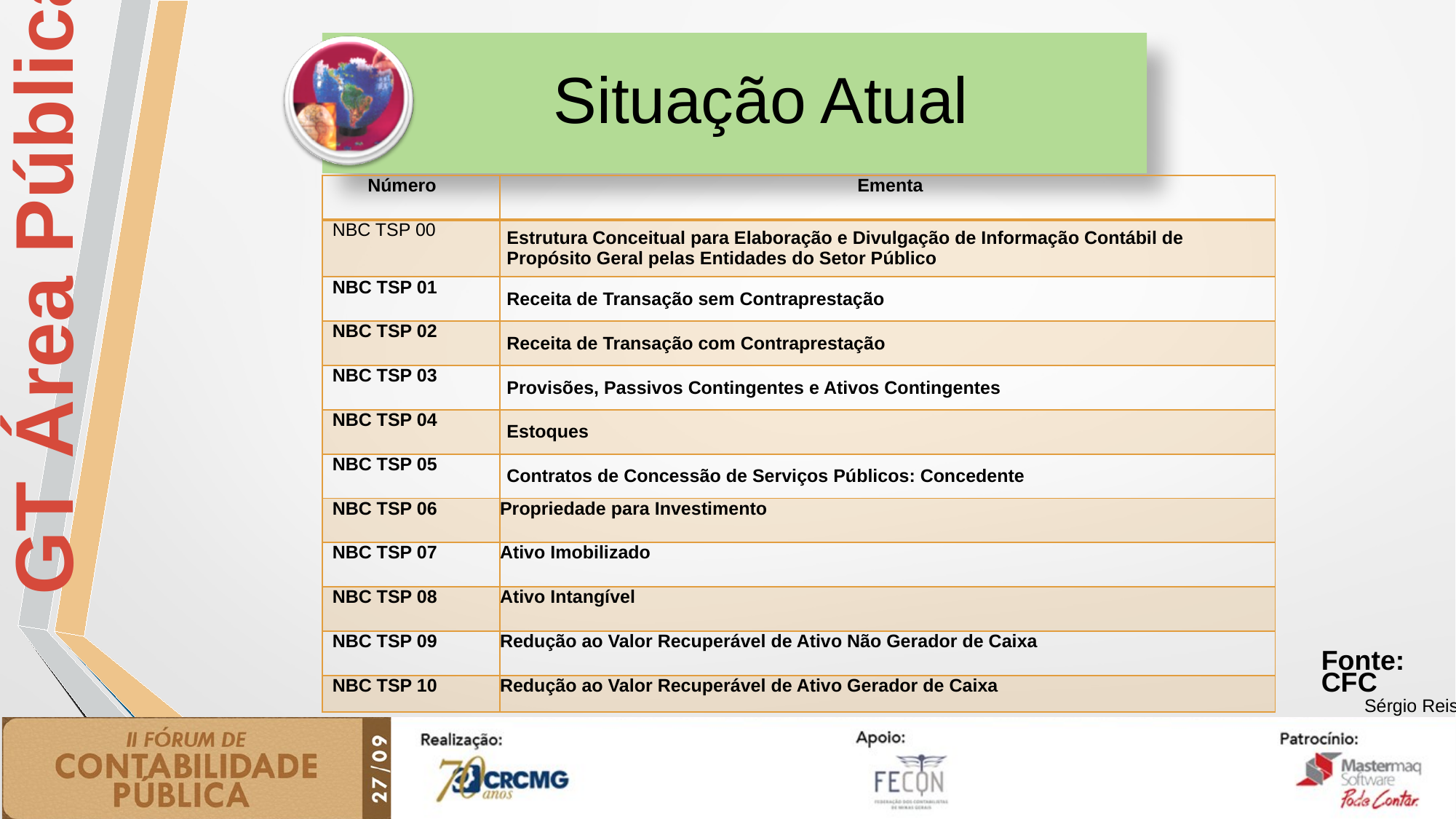

Situação Atual
| Número | Ementa |
| --- | --- |
| NBC TSP 00 | Estrutura Conceitual para Elaboração e Divulgação de Informação Contábil de Propósito Geral pelas Entidades do Setor Público |
| NBC TSP 01 | Receita de Transação sem Contraprestação |
| NBC TSP 02 | Receita de Transação com Contraprestação |
| NBC TSP 03 | Provisões, Passivos Contingentes e Ativos Contingentes |
| NBC TSP 04 | Estoques |
| NBC TSP 05 | Contratos de Concessão de Serviços Públicos: Concedente |
| NBC TSP 06 | Propriedade para Investimento |
| NBC TSP 07 | Ativo Imobilizado |
| NBC TSP 08 | Ativo Intangível |
| NBC TSP 09 | Redução ao Valor Recuperável de Ativo Não Gerador de Caixa |
| NBC TSP 10 | Redução ao Valor Recuperável de Ativo Gerador de Caixa |
Fonte: CFC